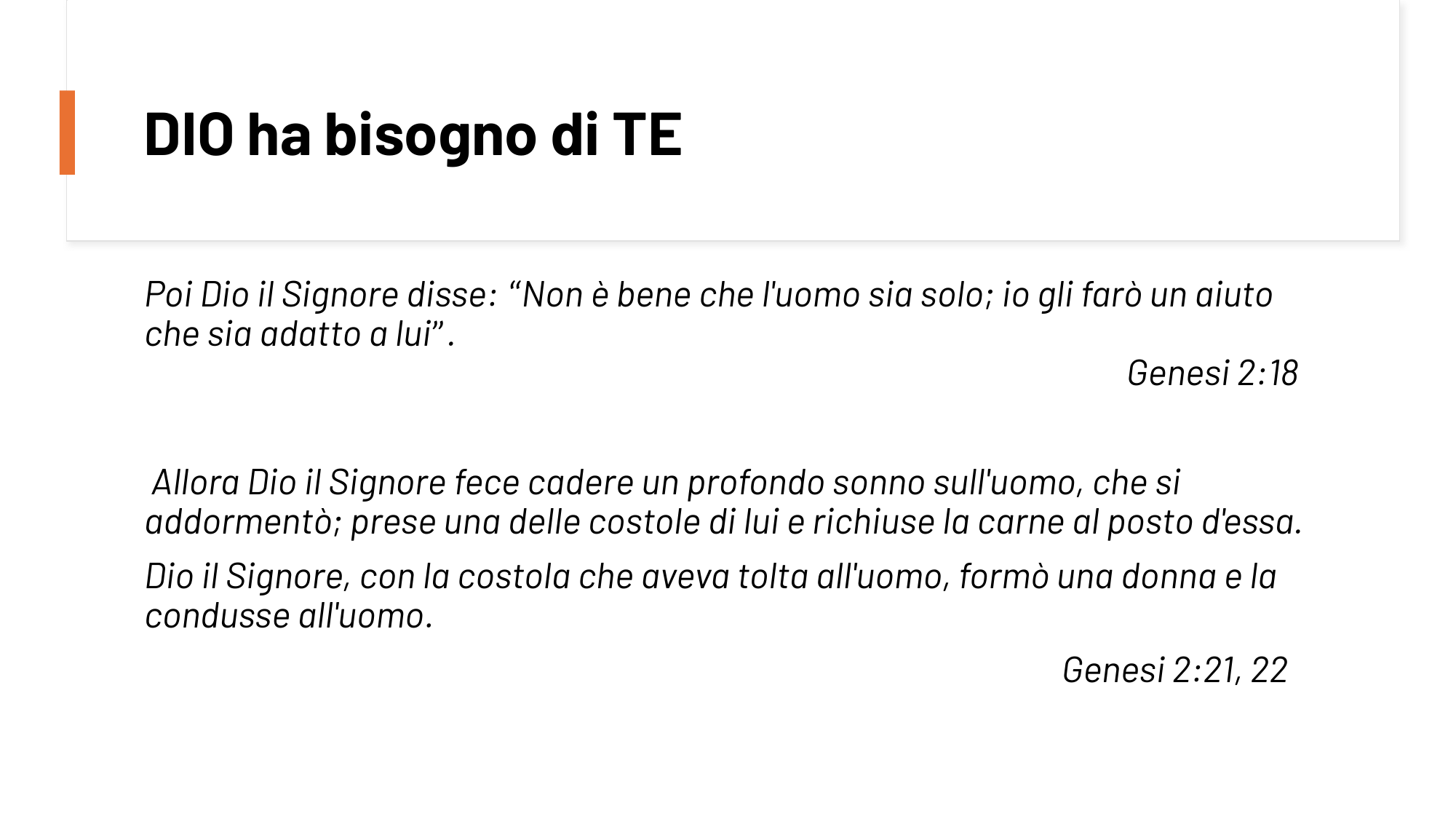

# DIO ha bisogno di TE

Poi Dio il Signore disse: “Non è bene che l'uomo sia solo; io gli farò un aiuto che sia adatto a lui”.						                                               									Genesi 2:18

 Allora Dio il Signore fece cadere un profondo sonno sull'uomo, che si addormentò; prese una delle costole di lui e richiuse la carne al posto d'essa.
Dio il Signore, con la costola che aveva tolta all'uomo, formò una donna e la condusse all'uomo.
						                                     Genesi 2:21, 22